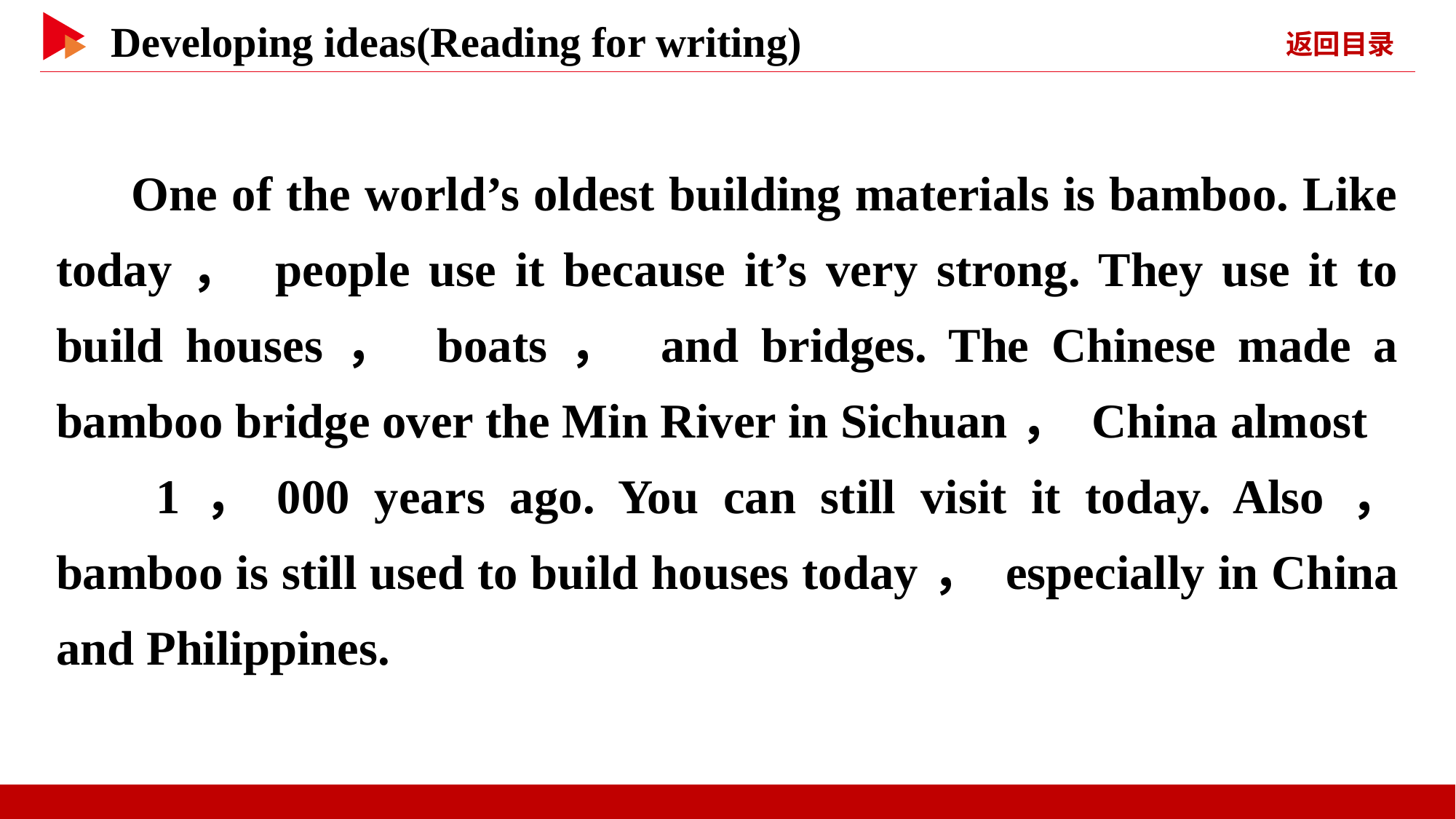

One of the world’s oldest building materials is bamboo. Like today， people use it because it’s very strong. They use it to build houses， boats， and bridges. The Chinese made a bamboo bridge over the Min River in Sichuan， China almost
 1，000 years ago. You can still visit it today. Also， bamboo is still used to build houses today， especially in China and Philippines.